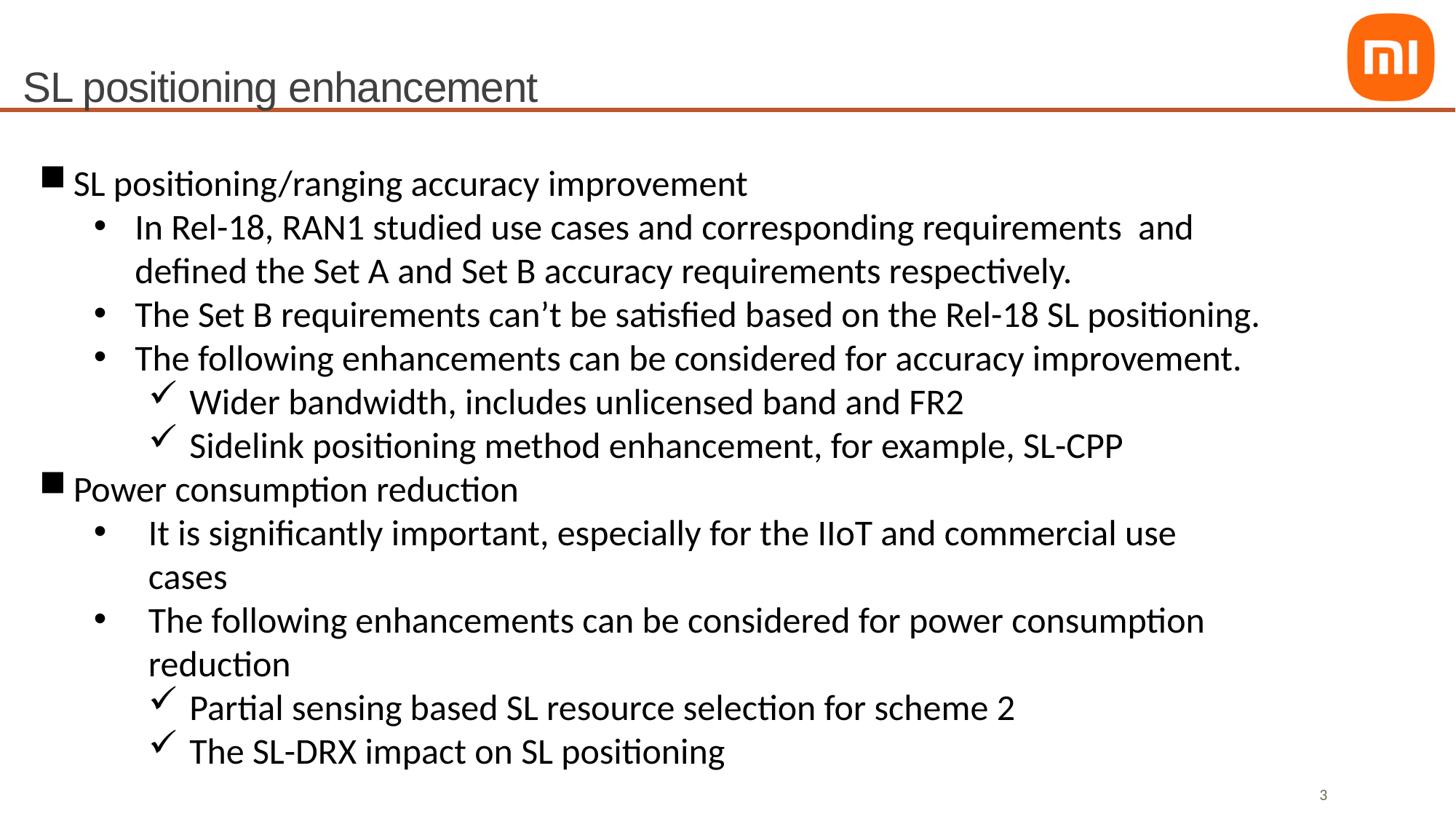

# SL positioning enhancement
SL positioning/ranging accuracy improvement
In Rel-18, RAN1 studied use cases and corresponding requirements  and defined the Set A and Set B accuracy requirements respectively.
The Set B requirements can’t be satisfied based on the Rel-18 SL positioning.
The following enhancements can be considered for accuracy improvement.
Wider bandwidth, includes unlicensed band and FR2
Sidelink positioning method enhancement, for example, SL-CPP
Power consumption reduction
It is significantly important, especially for the IIoT and commercial use cases
The following enhancements can be considered for power consumption reduction
Partial sensing based SL resource selection for scheme 2
The SL-DRX impact on SL positioning